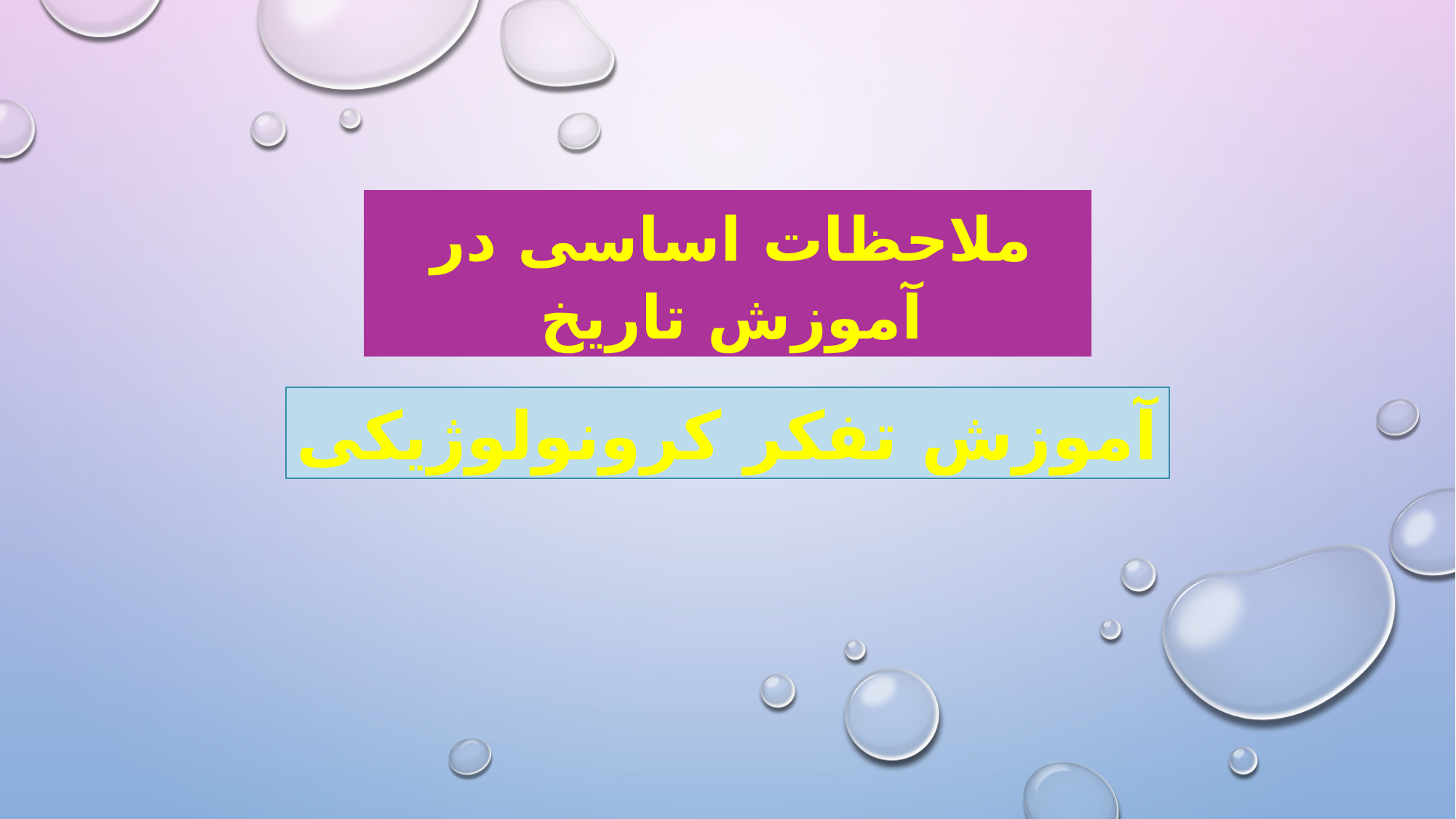

ملاحظات اساسی در آموزش تاريخ
آموزش تفکر کرونولوژيکی